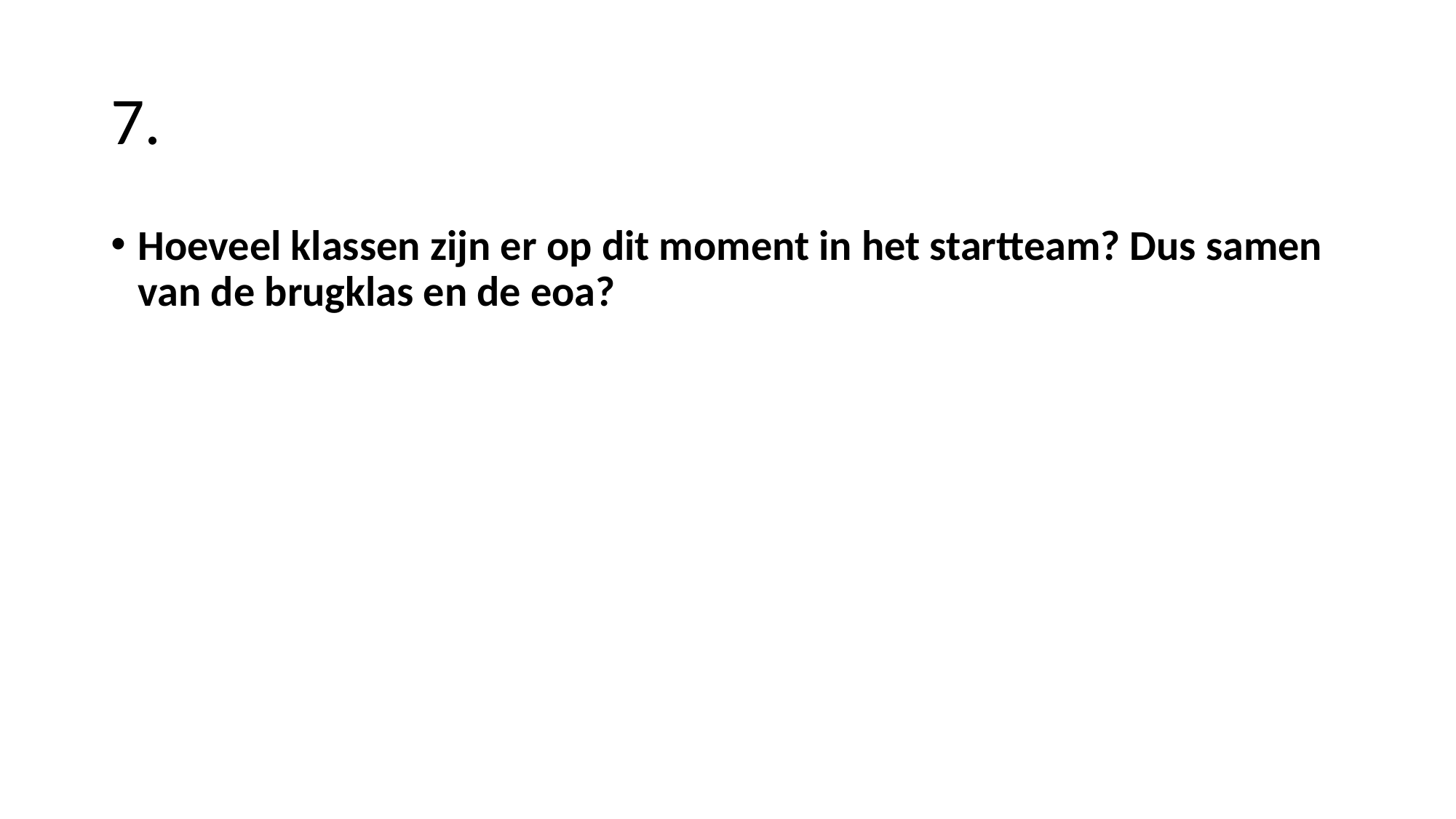

# 7.
Hoeveel klassen zijn er op dit moment in het startteam? Dus samen van de brugklas en de eoa?